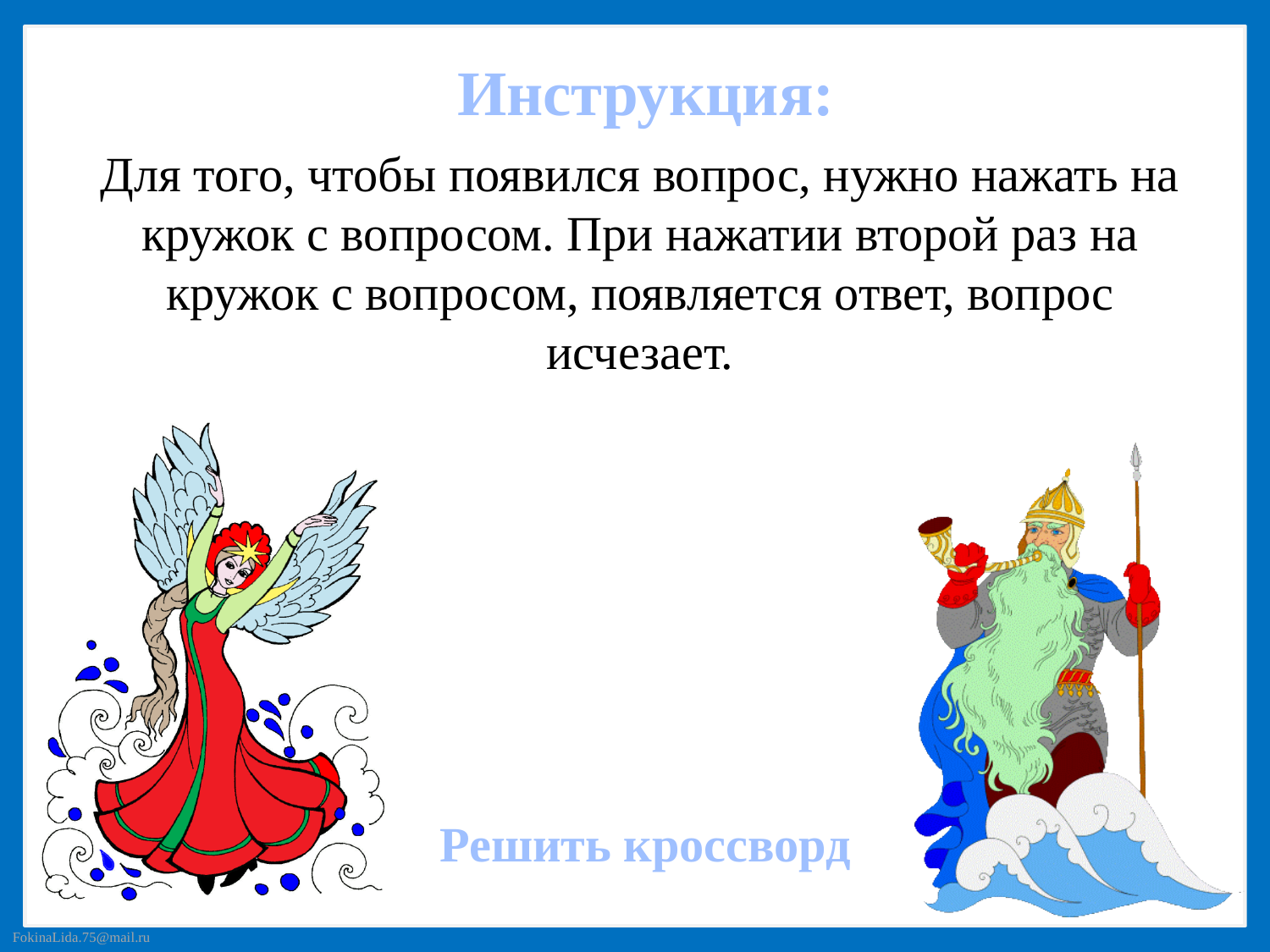

Инструкция:
Для того, чтобы появился вопрос, нужно нажать на кружок с вопросом. При нажатии второй раз на кружок с вопросом, появляется ответ, вопрос исчезает.
Решить кроссворд